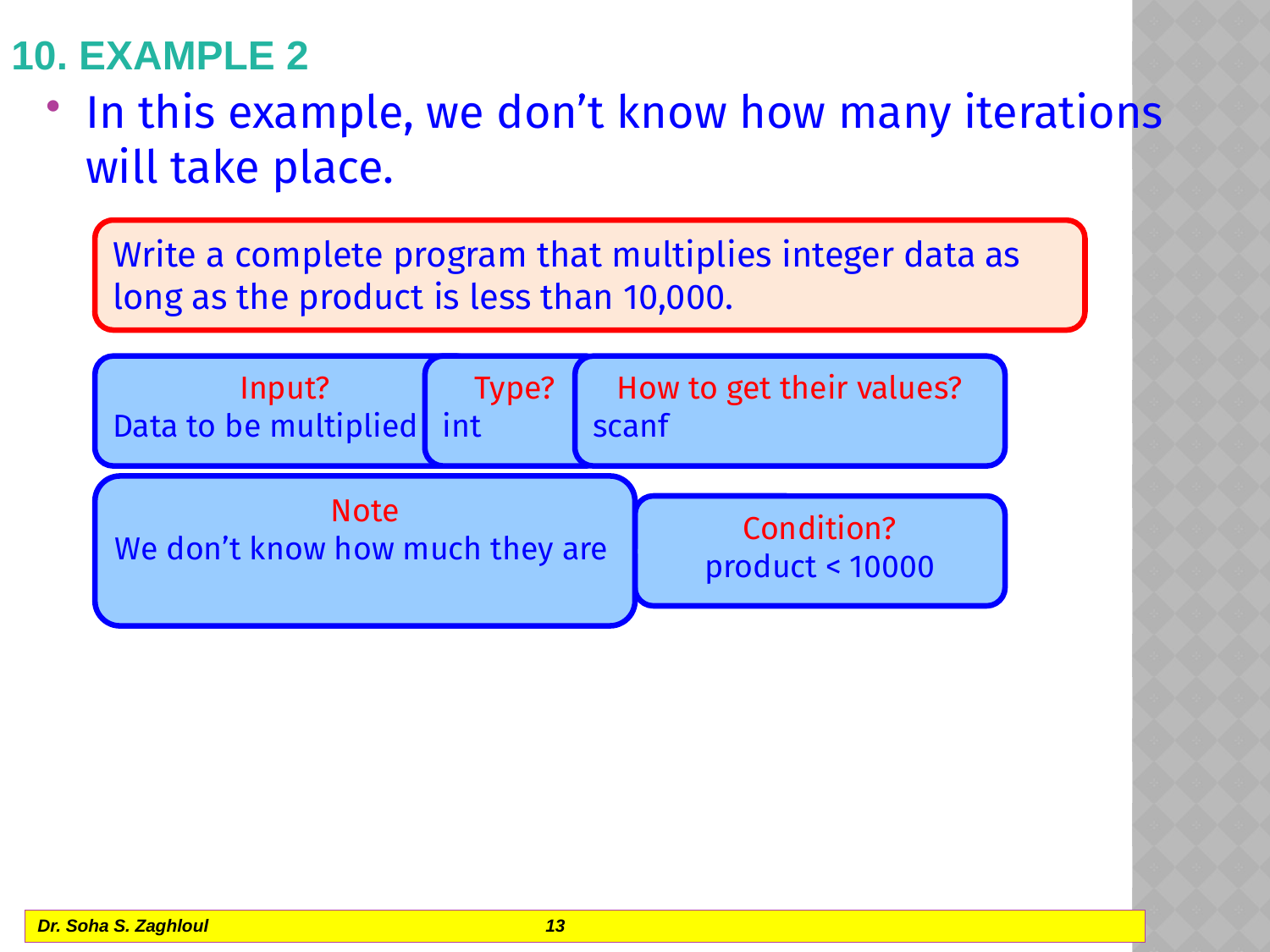

# 10. EXAMPLE 2
In this example, we don’t know how many iterations will take place.
Write a complete program that multiplies integer data as long as the product is less than 10,000.
Input?
Data to be multiplied
Type?
int
How to get their values?
scanf
Note
We don’t know how much they are
Condition?
product < 10000
Dr. Soha S. Zaghloul			13